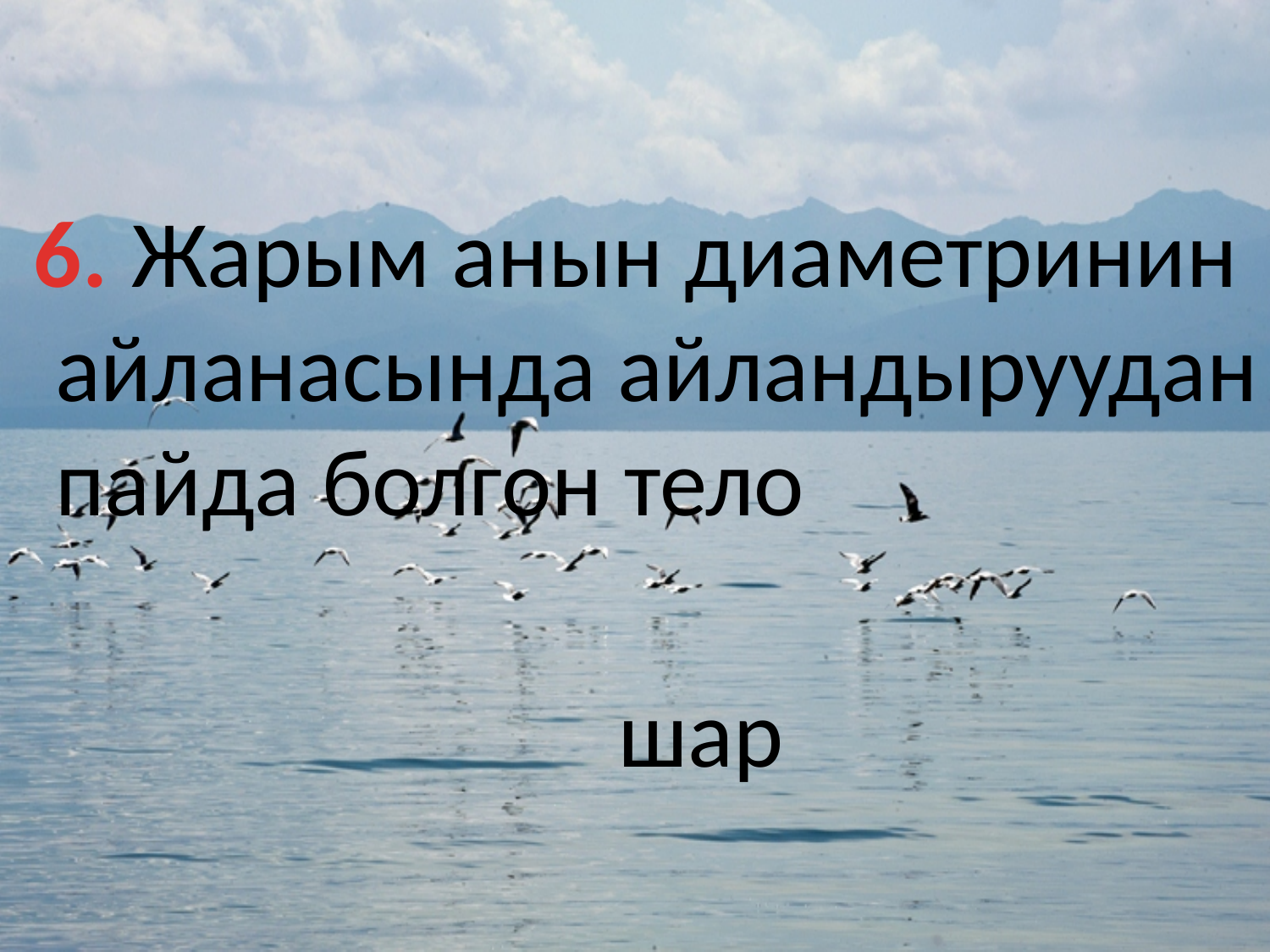

6. Жарым анын диаметринин
 айланасында айландыруудан
 пайда болгон тело
шар